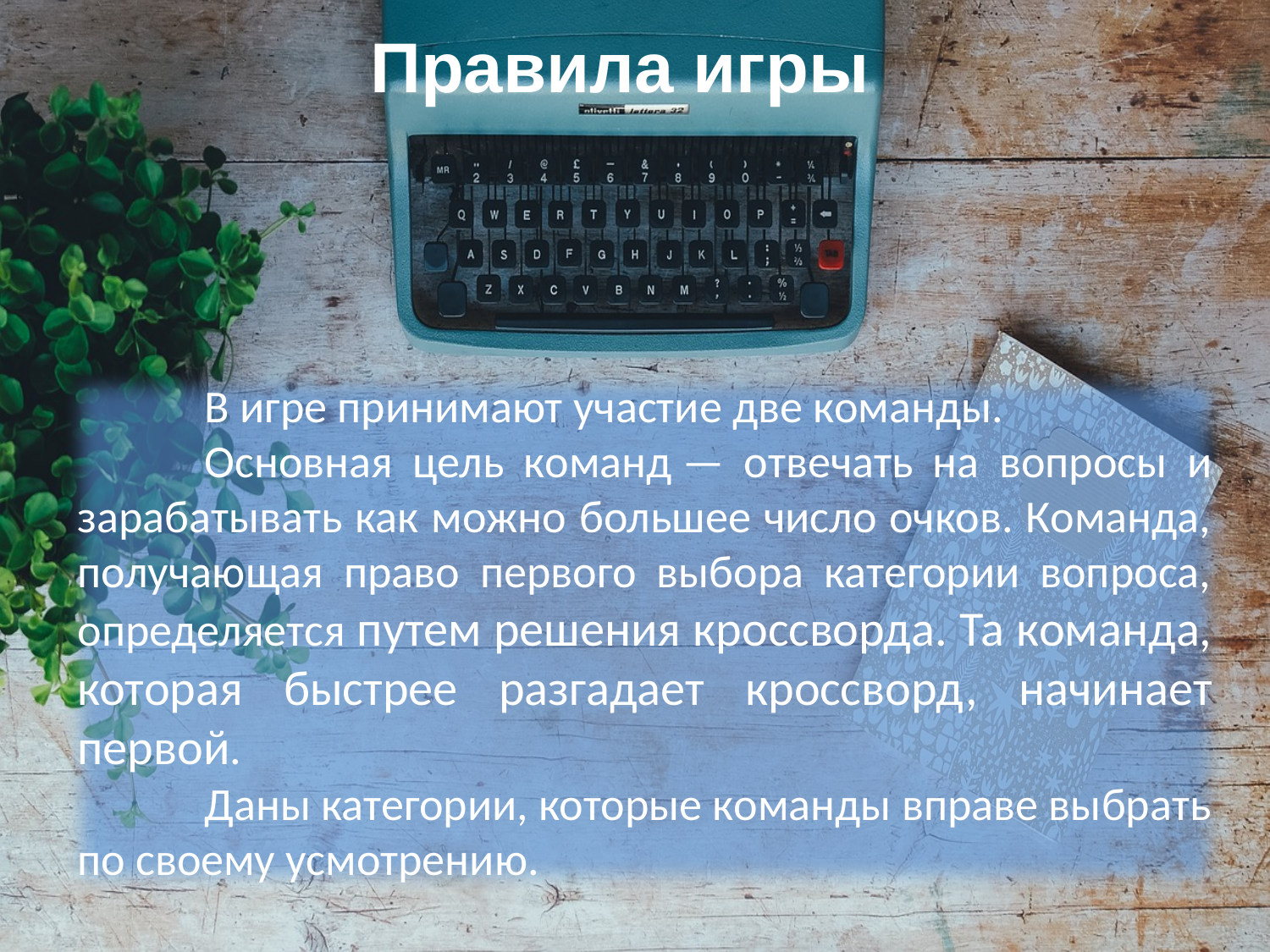

Правила игры
	В игре принимают участие две команды.
	Основная цель команд — отвечать на вопросы и зарабатывать как можно большее число очков. Команда, получающая право первого выбора категории вопроса, определяется путем решения кроссворда. Та команда, которая быстрее разгадает кроссворд, начинает первой.
	Даны категории, которые команды вправе выбрать по своему усмотрению.